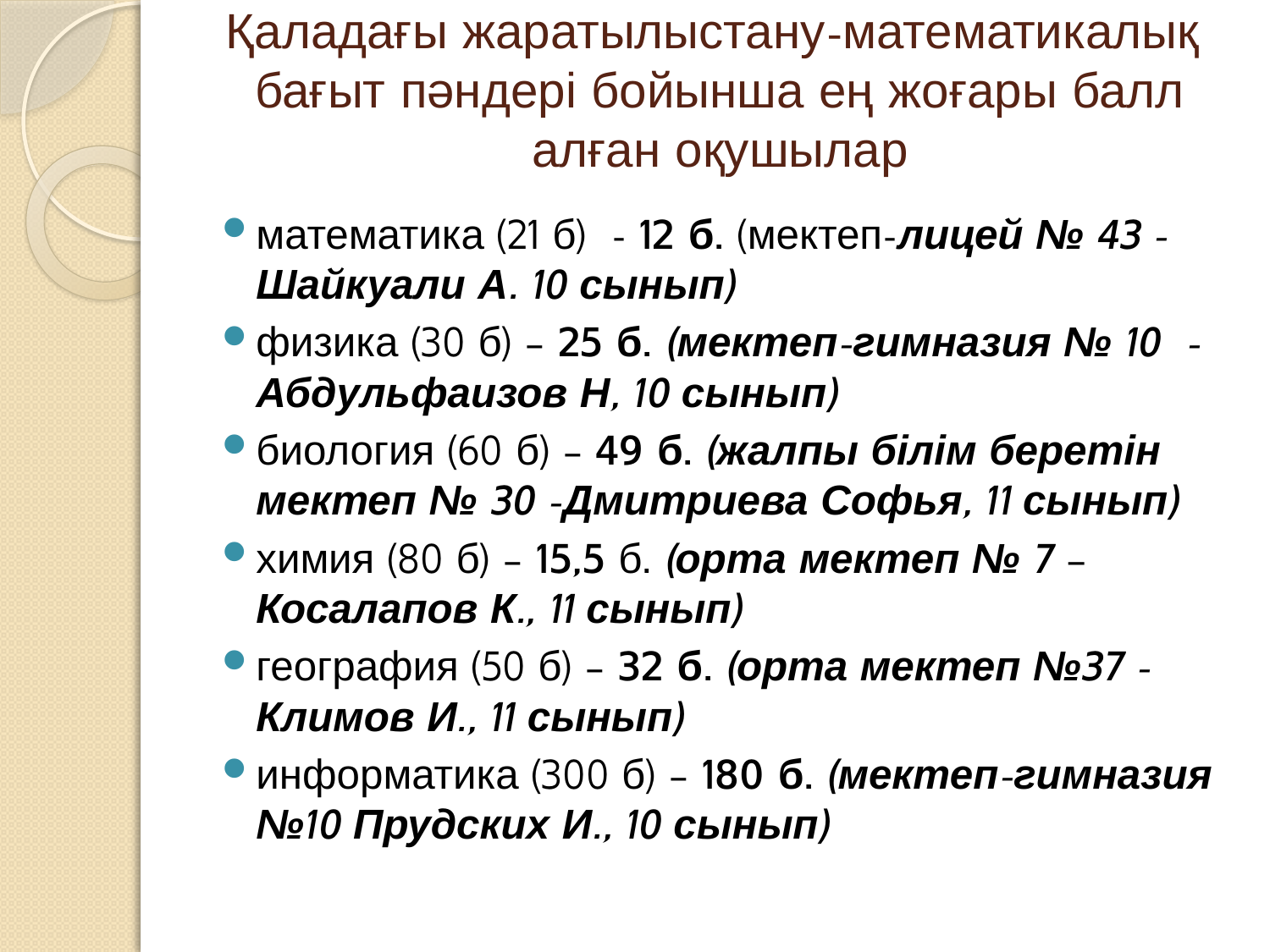

# Қаладағы жаратылыстану-математикалық  бағыт пәндері бойынша ең жоғары балл алған оқушылар
математика (21 б)  - 12 б. (мектеп-лицей № 43 - Шайкуали А. 10 сынып)
физика (30 б) – 25 б. (мектеп-гимназия № 10  - Абдульфаизов Н, 10 сынып)
биология (60 б) – 49 б. (жалпы білім беретін мектеп № 30 -Дмитриева Софья, 11 сынып)
химия (80 б) – 15,5 б. (орта мектеп № 7 – Косалапов К., 11 сынып)
география (50 б) – 32 б. (орта мектеп №37 - Климов И., 11 сынып)
информатика (300 б) – 180 б. (мектеп-гимназия №10 Прудских И., 10 сынып)